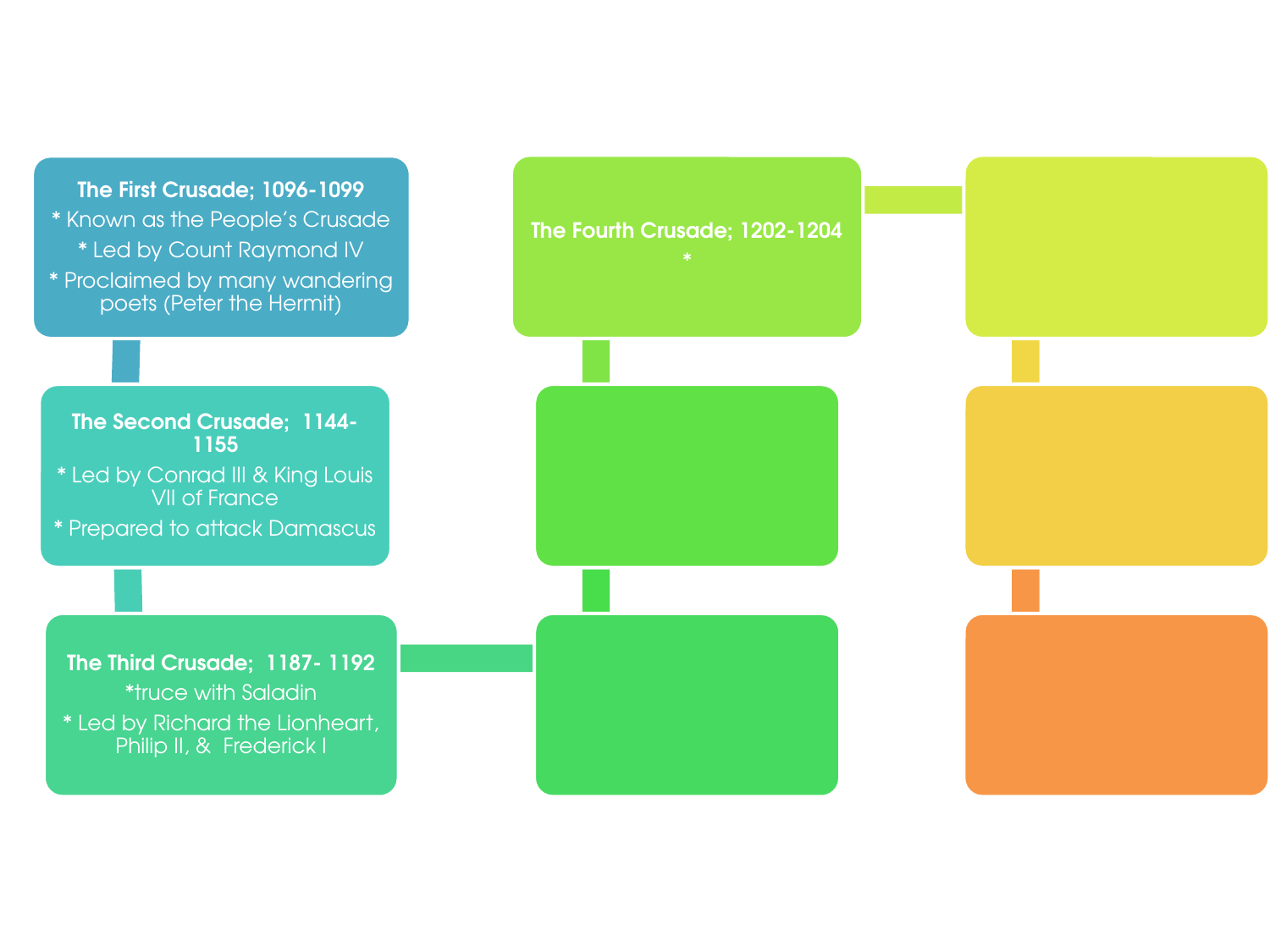

The First Crusade; 1096-1099
* Known as the People’s Crusade
* Led by Count Raymond IV
* Proclaimed by many wandering poets (Peter the Hermit)
The Second Crusade;  1144-1155
* Led by Conrad III & King Louis VII of France
* Prepared to attack Damascus
The Third Crusade;  1187- 1192
*truce with Saladin
* Led by Richard the Lionheart, Philip II, &  Frederick I

The Fourth Crusade; 1202-1204
*